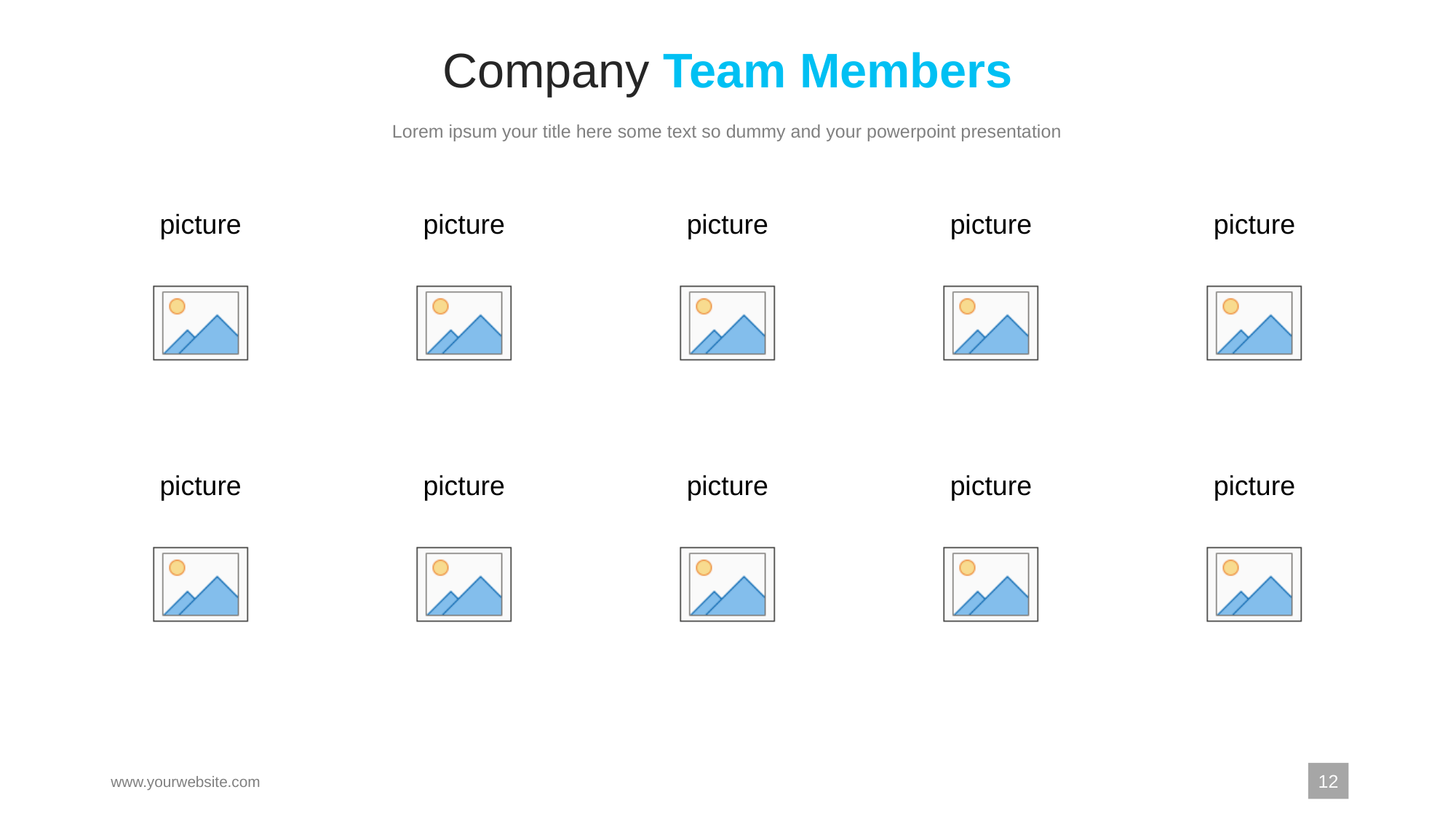

Company Team Members
Lorem ipsum your title here some text so dummy and your powerpoint presentation

12
www.yourwebsite.com